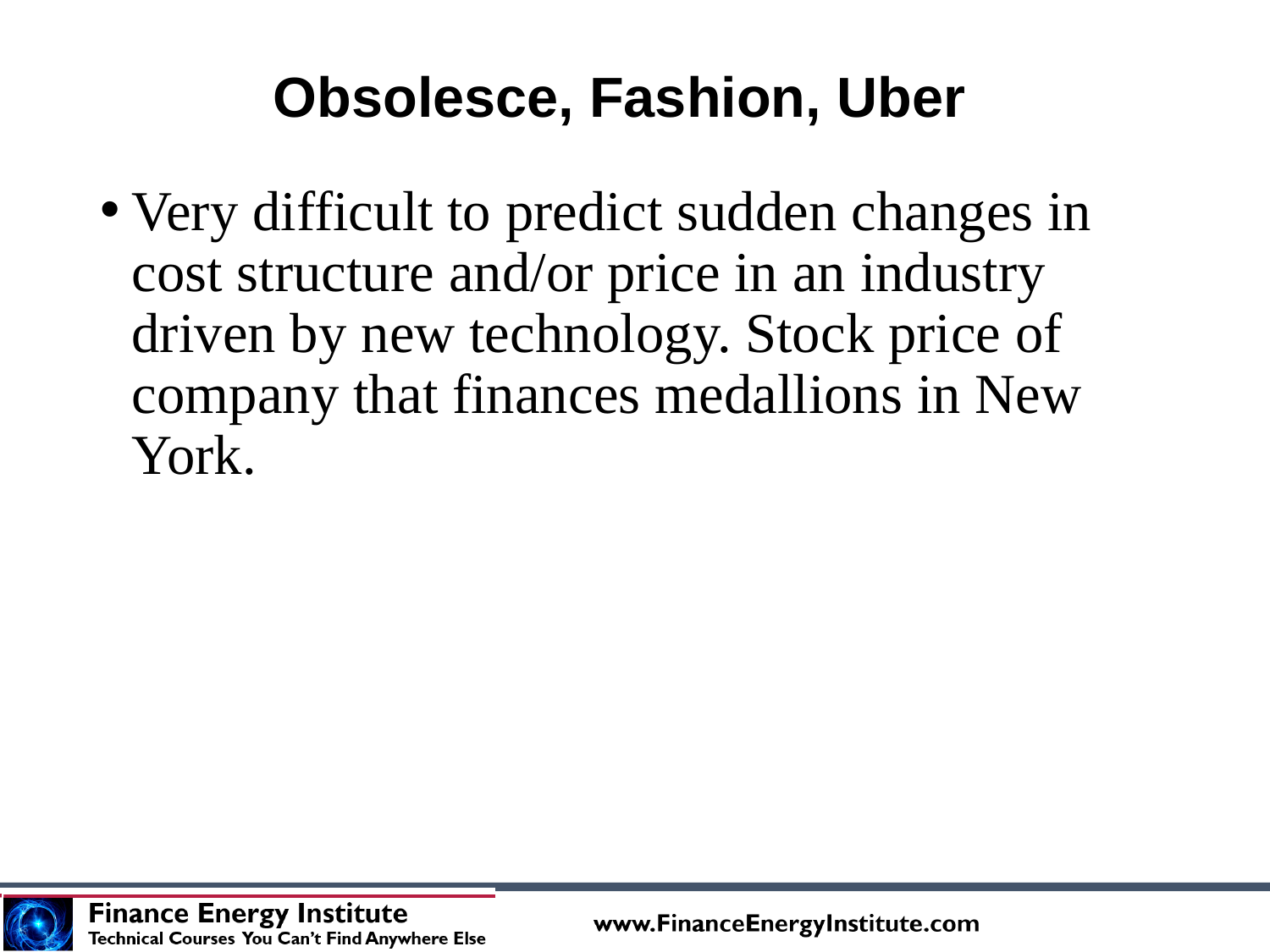

# Obsolesce, Fashion, Uber
Very difficult to predict sudden changes in cost structure and/or price in an industry driven by new technology. Stock price of company that finances medallions in New York.